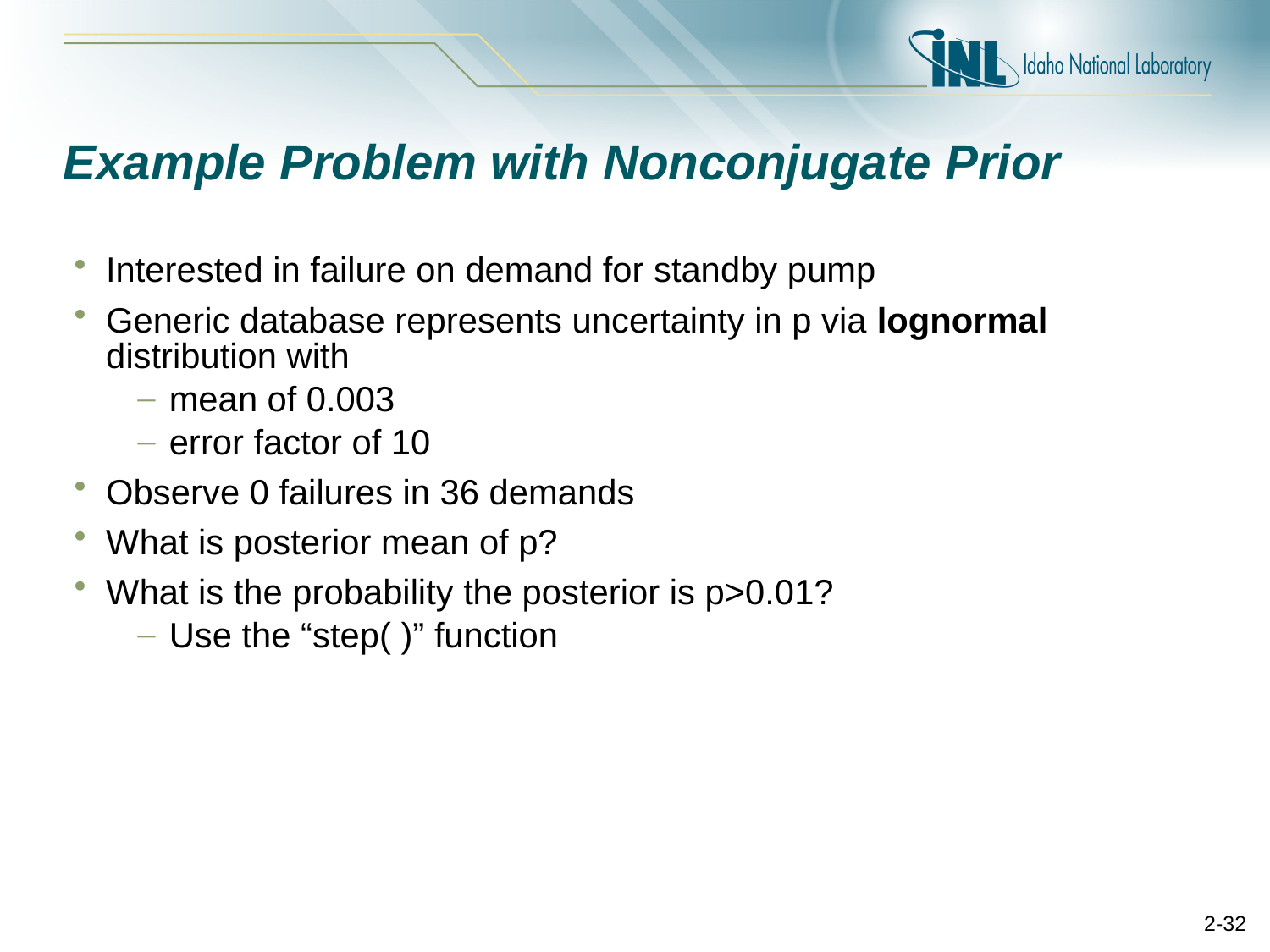

# Example Problem with Nonconjugate Prior
Interested in failure on demand for standby pump
Generic database represents uncertainty in p via lognormal distribution with
mean of 0.003
error factor of 10
Observe 0 failures in 36 demands
What is posterior mean of p?
What is the probability the posterior is p>0.01?
Use the “step( )” function
2-32